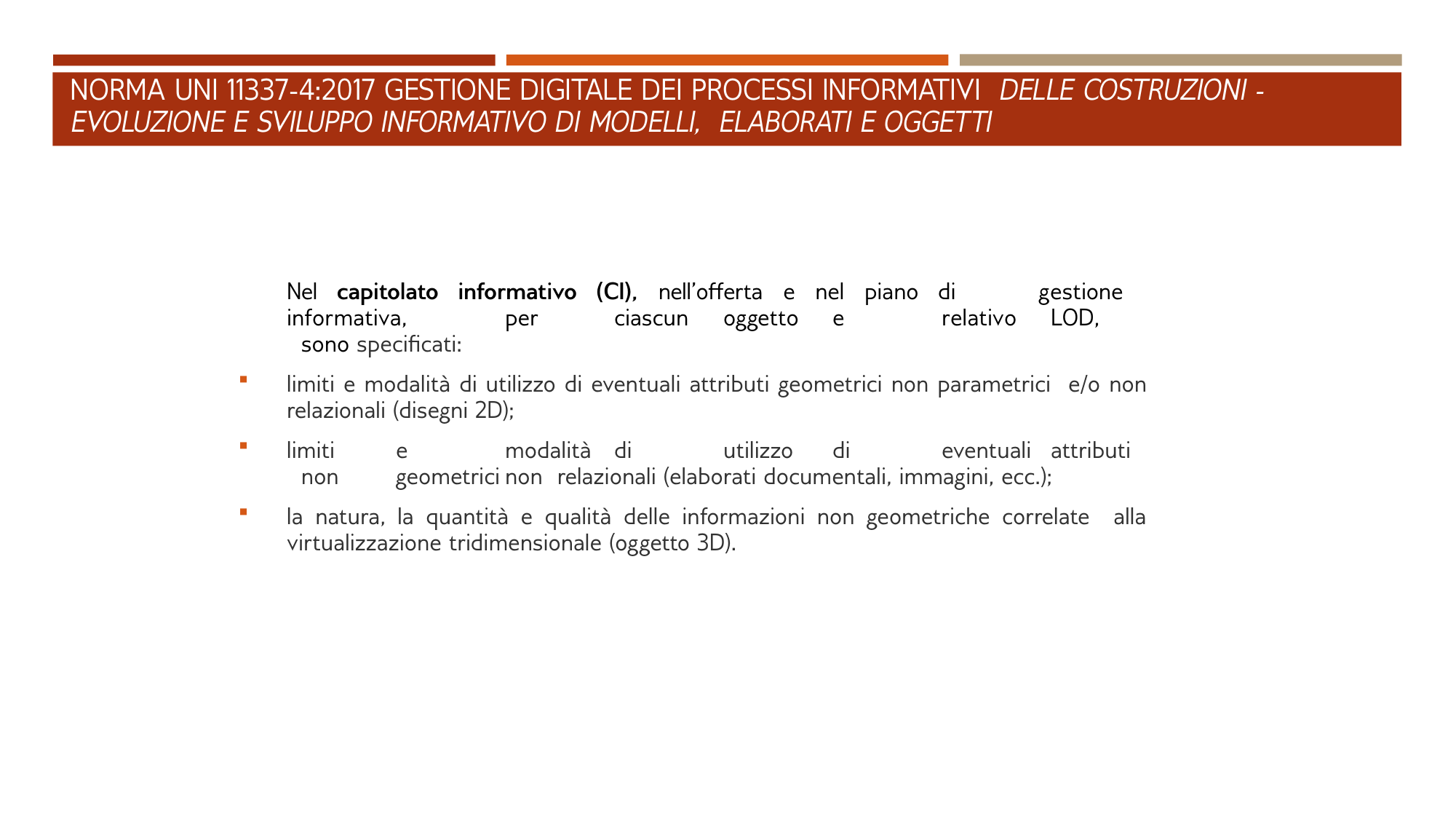

# Norma UNI 11337-4:2017 Gestione digitale dei processi informativi  delle costruzioni - Evoluzione e sviluppo informativo di modelli,  elaborati e oggetti
Nel capitolato informativo (CI), nell’offerta e nel piano di	gestione	informativa,	per	ciascun	oggetto	e	relativo	LOD, 	sono specificati:
limiti e modalità di utilizzo di eventuali attributi geometrici non parametrici  e/o non relazionali (disegni 2D);
limiti	e	modalità	di	utilizzo	di	eventuali	attributi	non	geometrici	non  relazionali (elaborati documentali, immagini, ecc.);
la natura, la quantità e qualità delle informazioni non geometriche correlate  alla virtualizzazione tridimensionale (oggetto 3D).